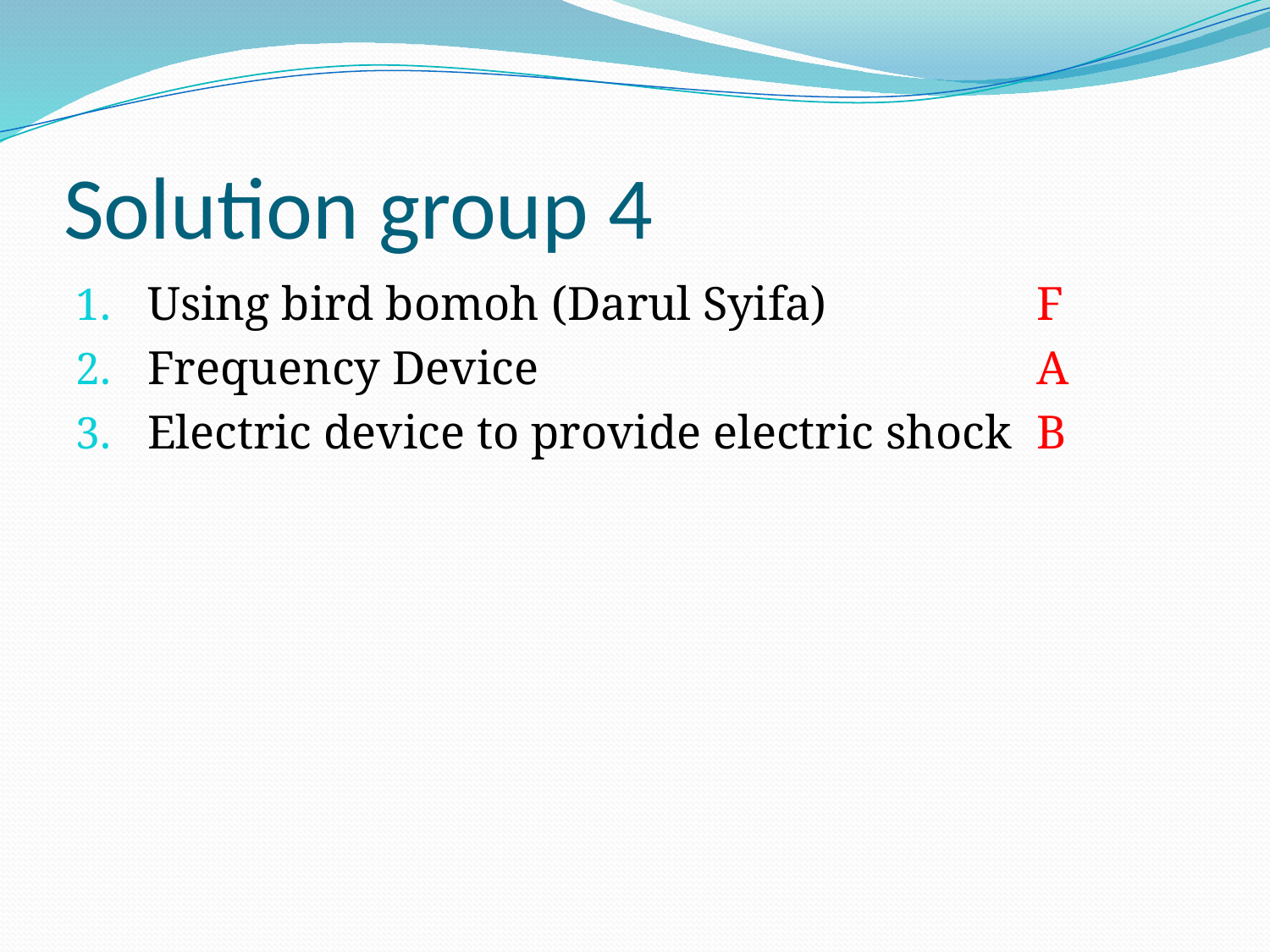

# Solution group 4
Using bird bomoh (Darul Syifa)		F
Frequency Device				A
Electric device to provide electric shock 	B